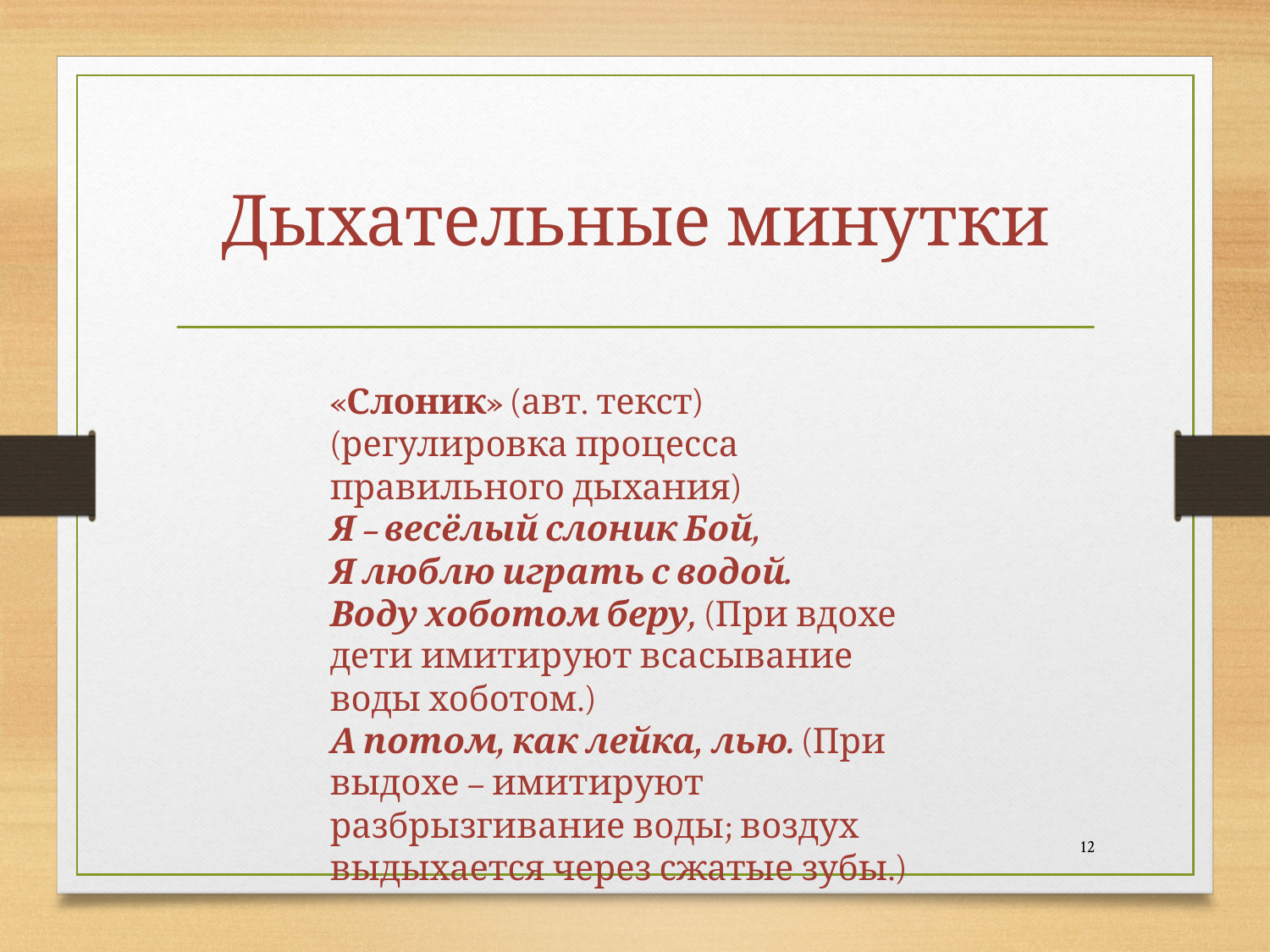

# Дыхательные минутки
«Слоник» (авт. текст)
(регулировка процесса правильного дыхания)
Я – весёлый слоник Бой,
Я люблю играть с водой.
Воду хоботом беру, (При вдохе дети имитируют всасывание воды хоботом.)
А потом, как лейка, лью. (При выдохе – имитируют разбрызгивание воды; воздух выдыхается через сжатые зубы.)
12